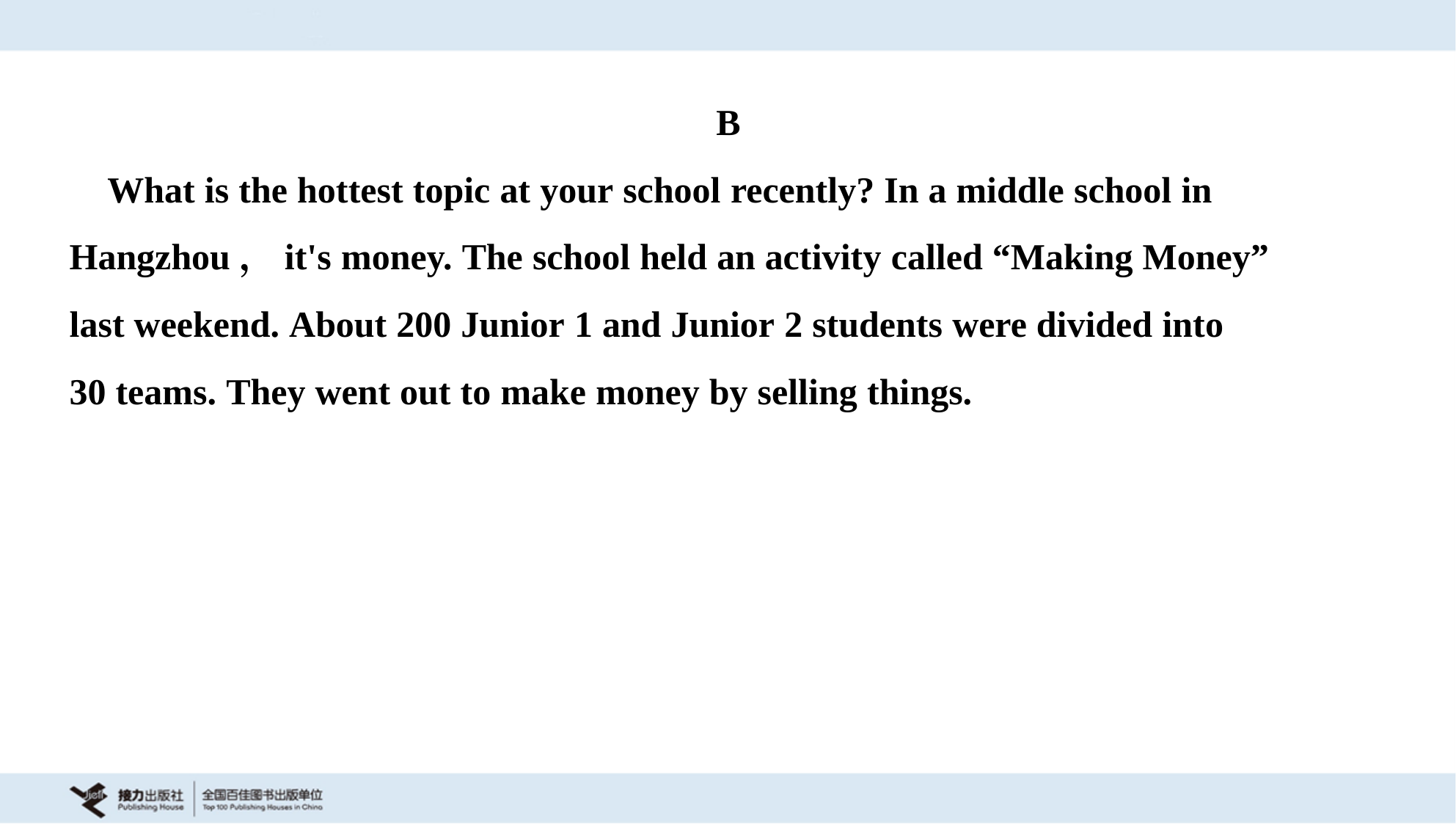

B
    What is the hottest topic at your school recently? In a middle school in
Hangzhou，it's money. The school held an activity called “Making Money”
last weekend. About 200 Junior 1 and Junior 2 students were divided into
30 teams. They went out to make money by selling things.